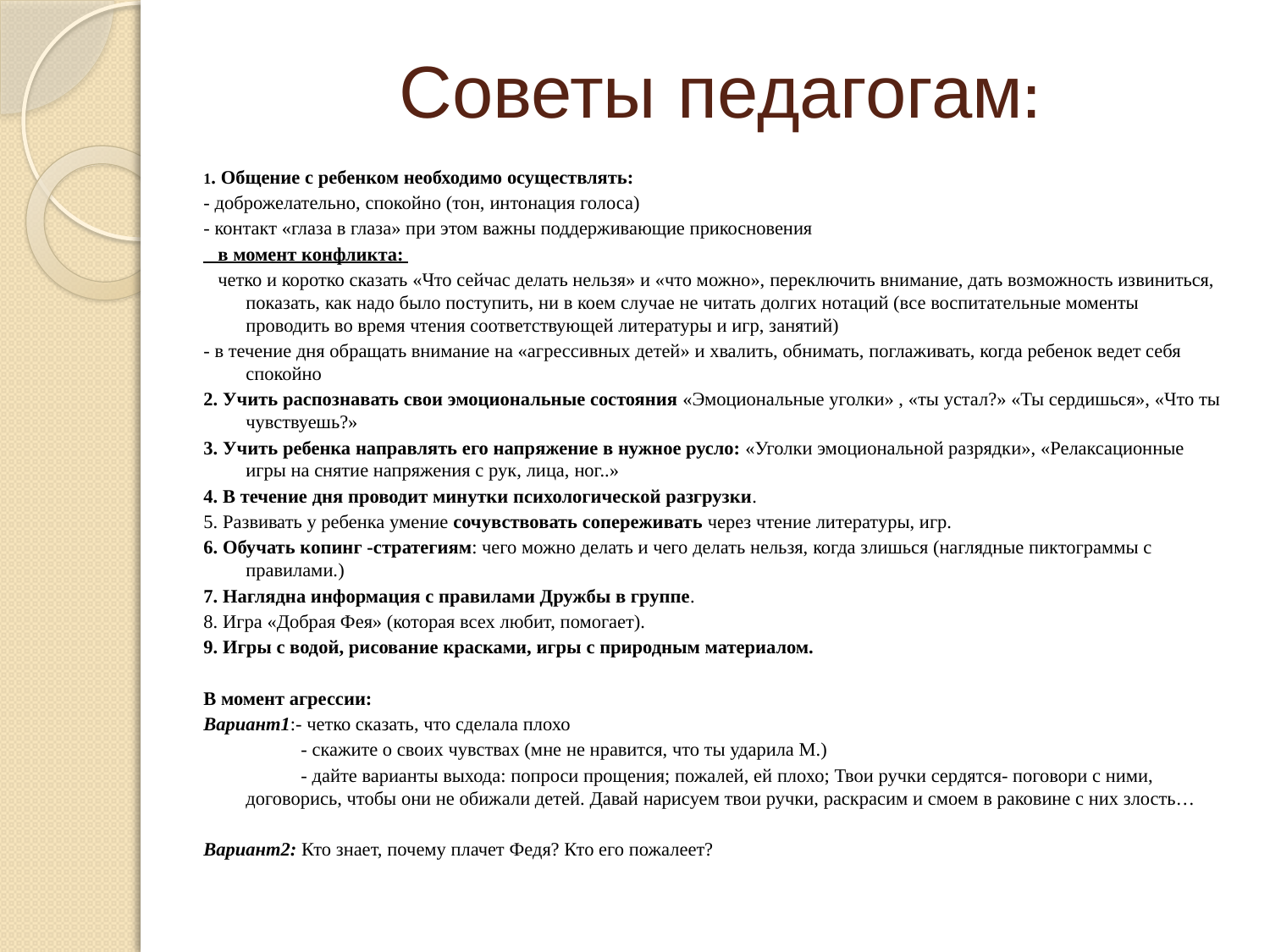

# Советы педагогам:
1. Общение с ребенком необходимо осуществлять:
- доброжелательно, спокойно (тон, интонация голоса)
- контакт «глаза в глаза» при этом важны поддерживающие прикосновения
   в момент конфликта:
   четко и коротко сказать «Что сейчас делать нельзя» и «что можно», переключить внимание, дать возможность извиниться, показать, как надо было поступить, ни в коем случае не читать долгих нотаций (все воспитательные моменты проводить во время чтения соответствующей литературы и игр, занятий)
- в течение дня обращать внимание на «агрессивных детей» и хвалить, обнимать, поглаживать, когда ребенок ведет себя спокойно
2. Учить распознавать свои эмоциональные состояния «Эмоциональные уголки» , «ты устал?» «Ты сердишься», «Что ты чувствуешь?»
3. Учить ребенка направлять его напряжение в нужное русло: «Уголки эмоциональной разрядки», «Релаксационные игры на снятие напряжения с рук, лица, ног..»
4. В течение дня проводит минутки психологической разгрузки.
5. Развивать у ребенка умение сочувствовать сопереживать через чтение литературы, игр.
6. Обучать копинг -стратегиям: чего можно делать и чего делать нельзя, когда злишься (наглядные пиктограммы с правилами.)
7. Наглядна информация с правилами Дружбы в группе.
8. Игра «Добрая Фея» (которая всех любит, помогает).
9. Игры с водой, рисование красками, игры с природным материалом.

В момент агрессии:
Вариант1:- четко сказать, что сделала плохо
                    - скажите о своих чувствах (мне не нравится, что ты ударила М.)
                    - дайте варианты выхода: попроси прощения; пожалей, ей плохо; Твои ручки сердятся- поговори с ними, договорись, чтобы они не обижали детей. Давай нарисуем твои ручки, раскрасим и смоем в раковине с них злость…

Вариант2: Кто знает, почему плачет Федя? Кто его пожалеет?